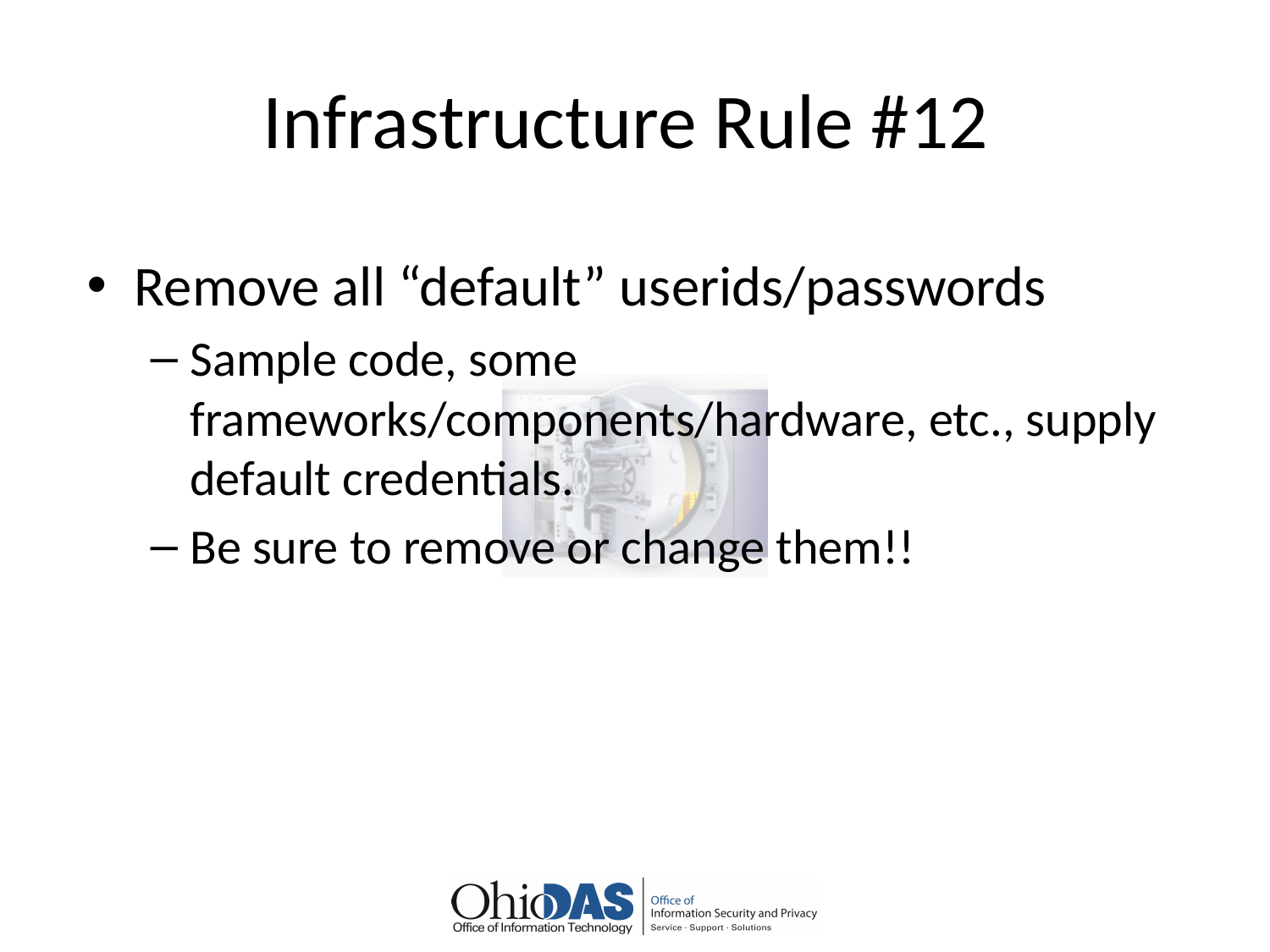

# Infrastructure Rule #12
Remove all “default” userids/passwords
Sample code, some frameworks/components/hardware, etc., supply default credentials.
Be sure to remove or change them!!